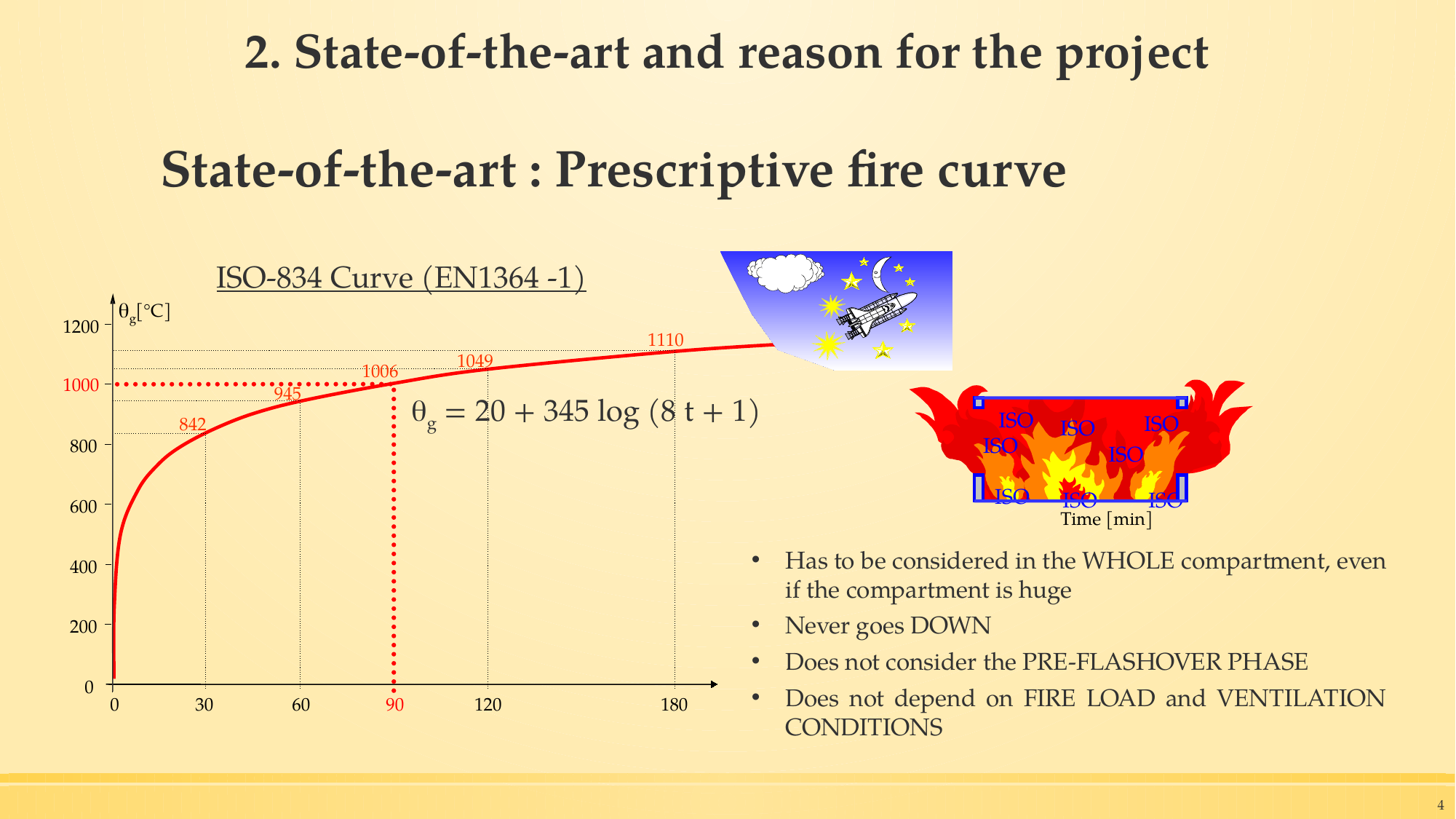

2. State-of-the-art and reason for the project
# State-of-the-art : Prescriptive fire curve

ISO-834 Curve (EN1364 -1)
θg

 [°C]

1200
1110

1049

1006

1000
945
θg = 20 + 345 log (8 t + 1)

ISO

ISO

ISO

ISO

ISO

ISO
ISO
ISO

Time [min]

842
800

600

Has to be considered in the WHOLE compartment, even if the compartment is huge
Never goes DOWN
Does not consider the PRE-FLASHOVER PHASE
Does not depend on FIRE LOAD and VENTILATION CONDITIONS
400

200

0

90
120
0
30
60
180